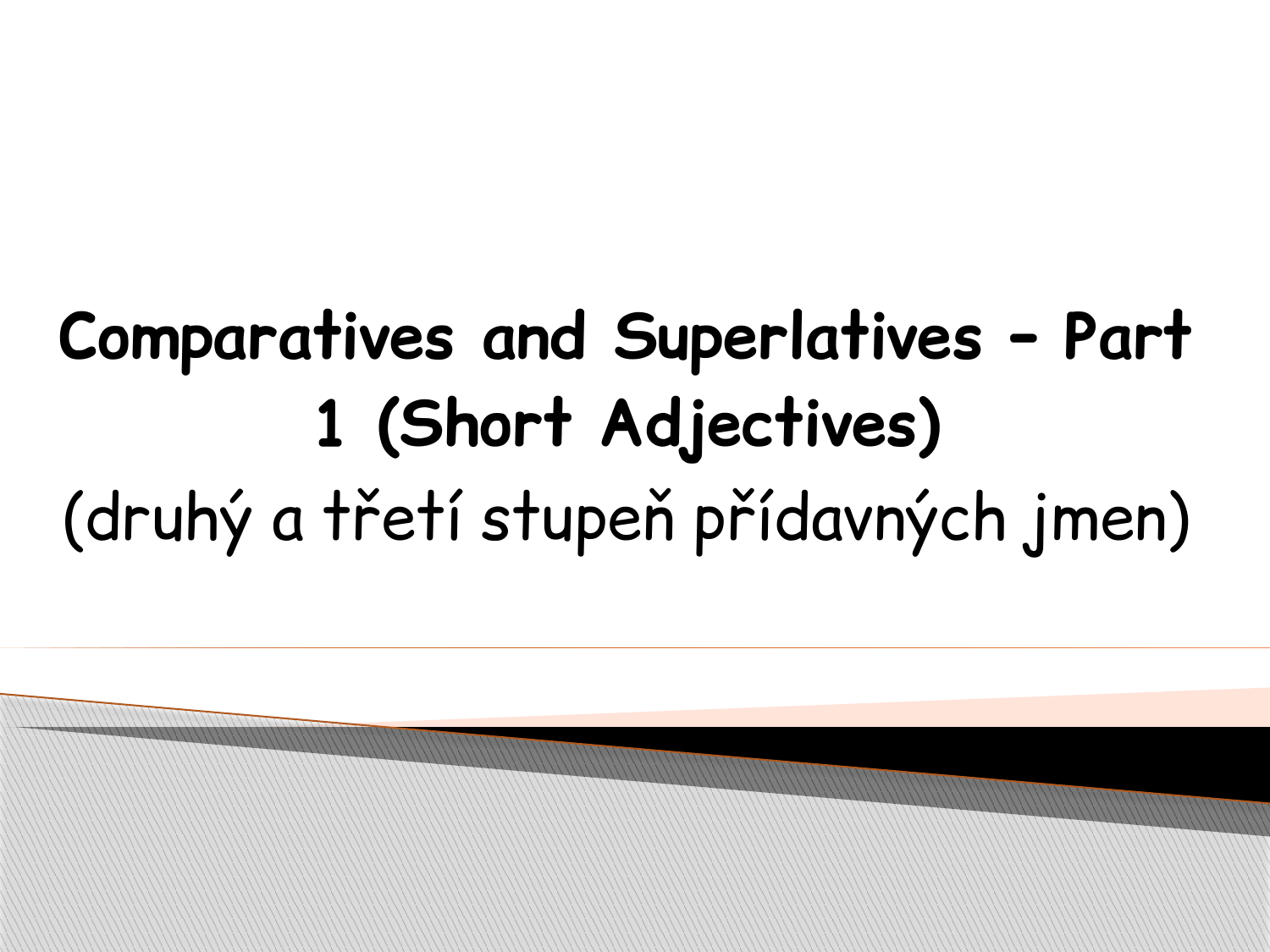

#
Comparatives and Superlatives – Part 1 (Short Adjectives)
(druhý a třetí stupeň přídavných jmen)